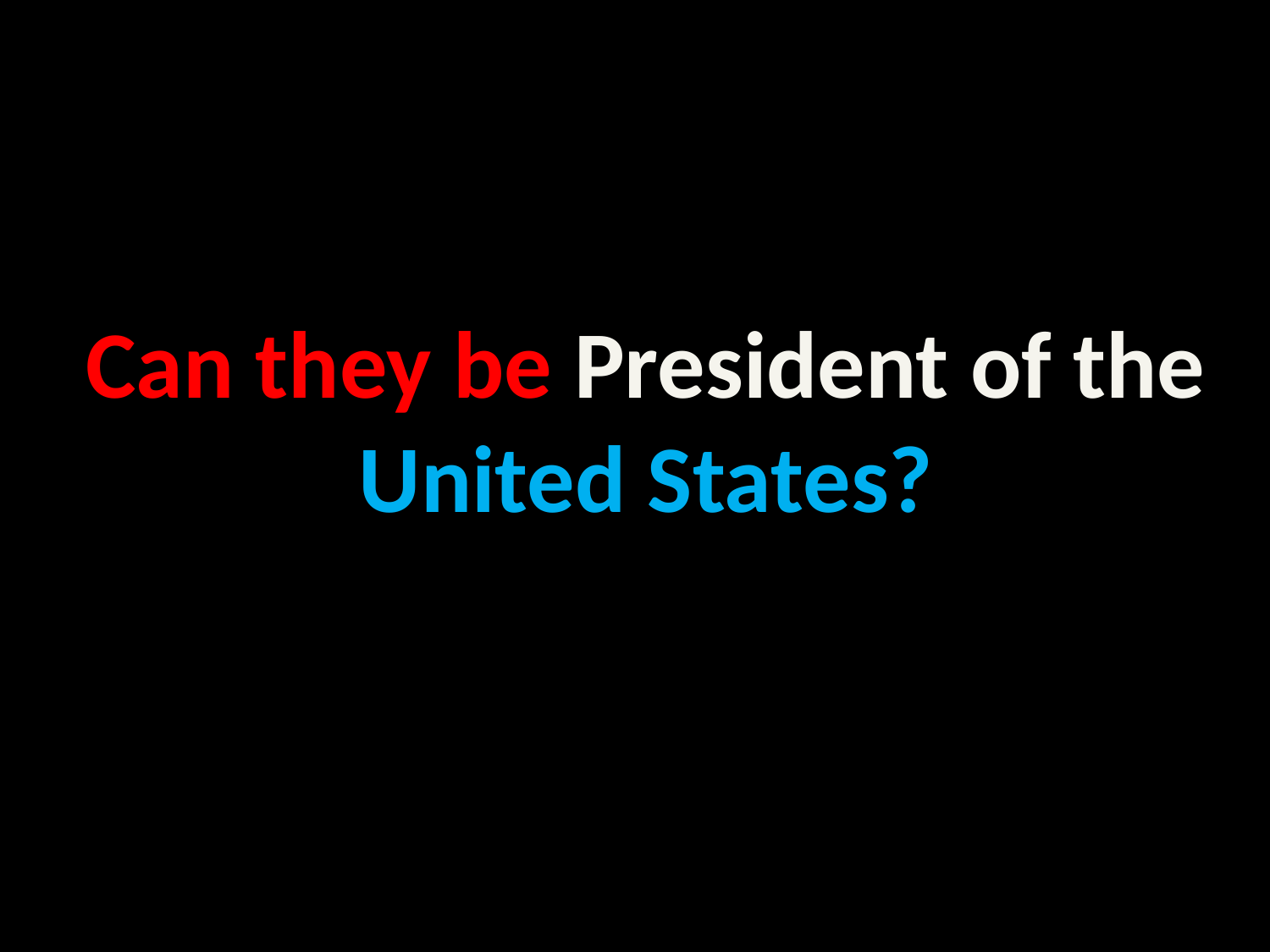

Can they be President of the United States?